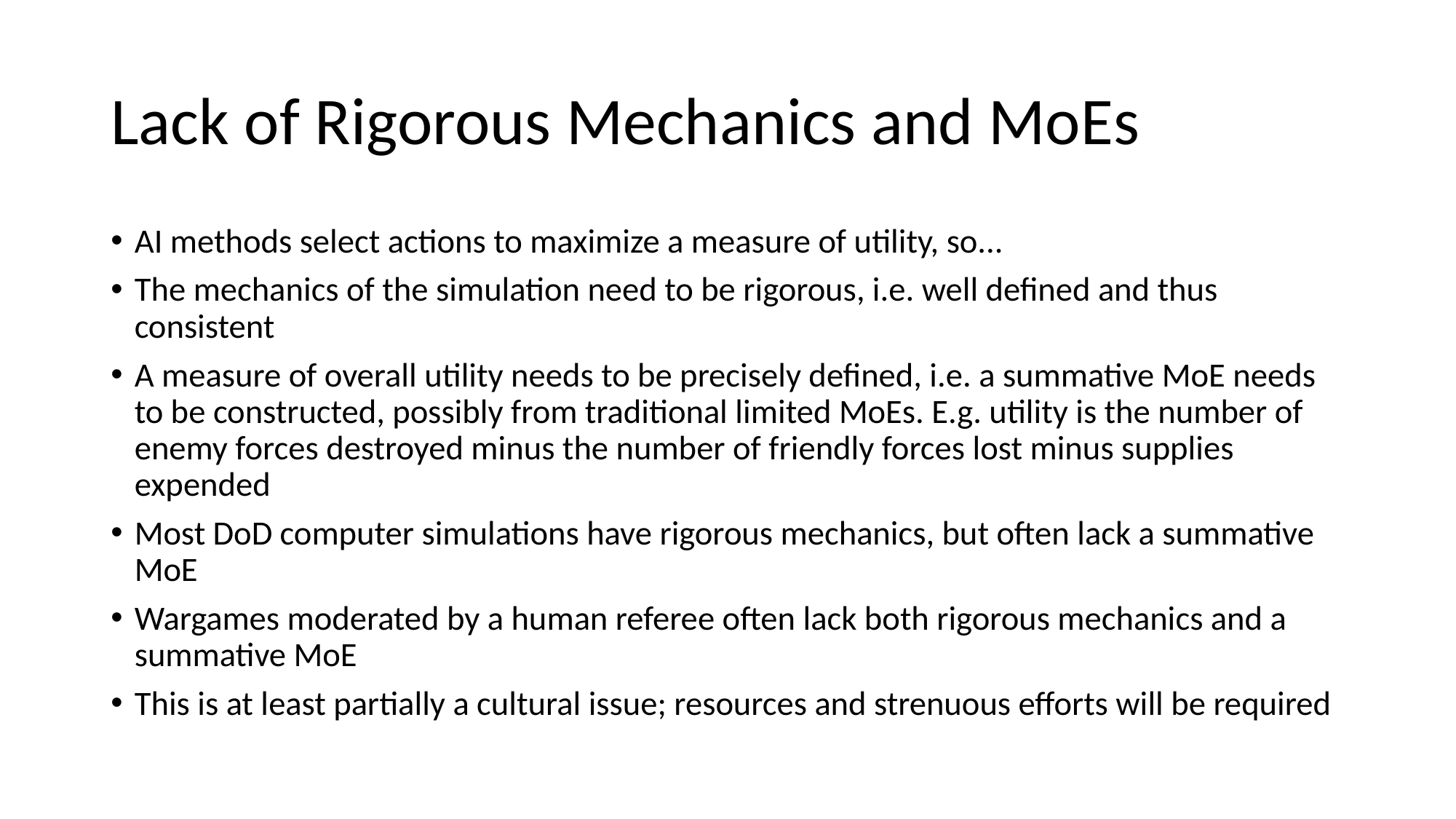

# Lack of Rigorous Mechanics and MoEs
AI methods select actions to maximize a measure of utility, so...
The mechanics of the simulation need to be rigorous, i.e. well defined and thus consistent
A measure of overall utility needs to be precisely defined, i.e. a summative MoE needs to be constructed, possibly from traditional limited MoEs. E.g. utility is the number of enemy forces destroyed minus the number of friendly forces lost minus supplies expended
Most DoD computer simulations have rigorous mechanics, but often lack a summative MoE
Wargames moderated by a human referee often lack both rigorous mechanics and a summative MoE
This is at least partially a cultural issue; resources and strenuous efforts will be required